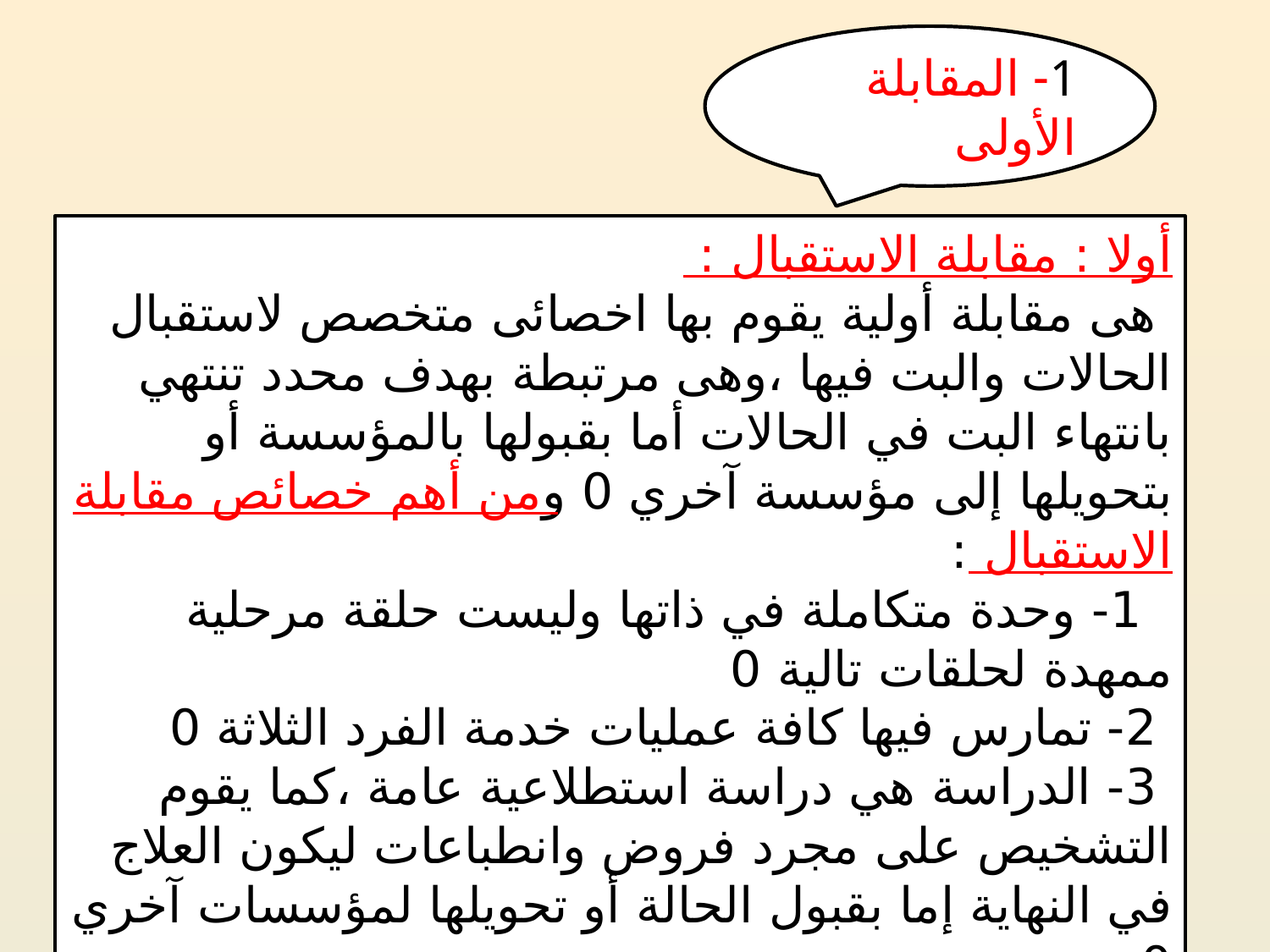

1- المقابلة الأولى
أولا : مقابلة الاستقبال :
 هى مقابلة أولية يقوم بها اخصائى متخصص لاستقبال الحالات والبت فيها ،وهى مرتبطة بهدف محدد تنتهي بانتهاء البت في الحالات أما بقبولها بالمؤسسة أو بتحويلها إلى مؤسسة آخري 0 ومن أهم خصائص مقابلة الاستقبال :
  1- وحدة متكاملة في ذاتها وليست حلقة مرحلية ممهدة لحلقات تالية 0
 2- تمارس فيها كافة عمليات خدمة الفرد الثلاثة 0
 3- الدراسة هي دراسة استطلاعية عامة ،كما يقوم التشخيص على مجرد فروض وانطباعات ليكون العلاج في النهاية إما بقبول الحالة أو تحويلها لمؤسسات آخري 0